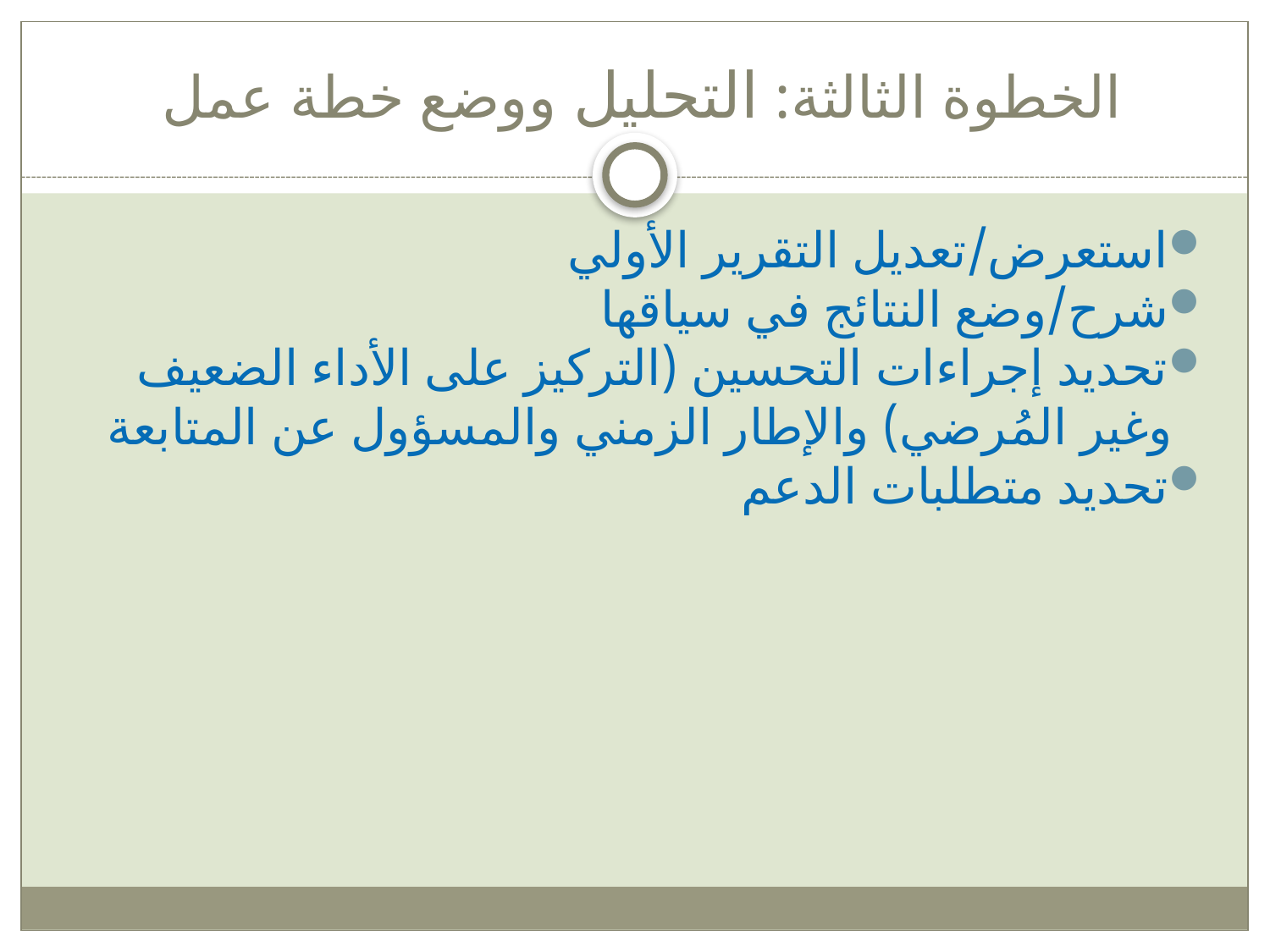

# الخطوة الثالثة: التحليل ووضع خطة عمل
استعرض/تعديل التقرير الأولي
شرح/وضع النتائج في سياقها
تحديد إجراءات التحسين (التركيز على الأداء الضعيف وغير المُرضي) والإطار الزمني والمسؤول عن المتابعة
تحديد متطلبات الدعم